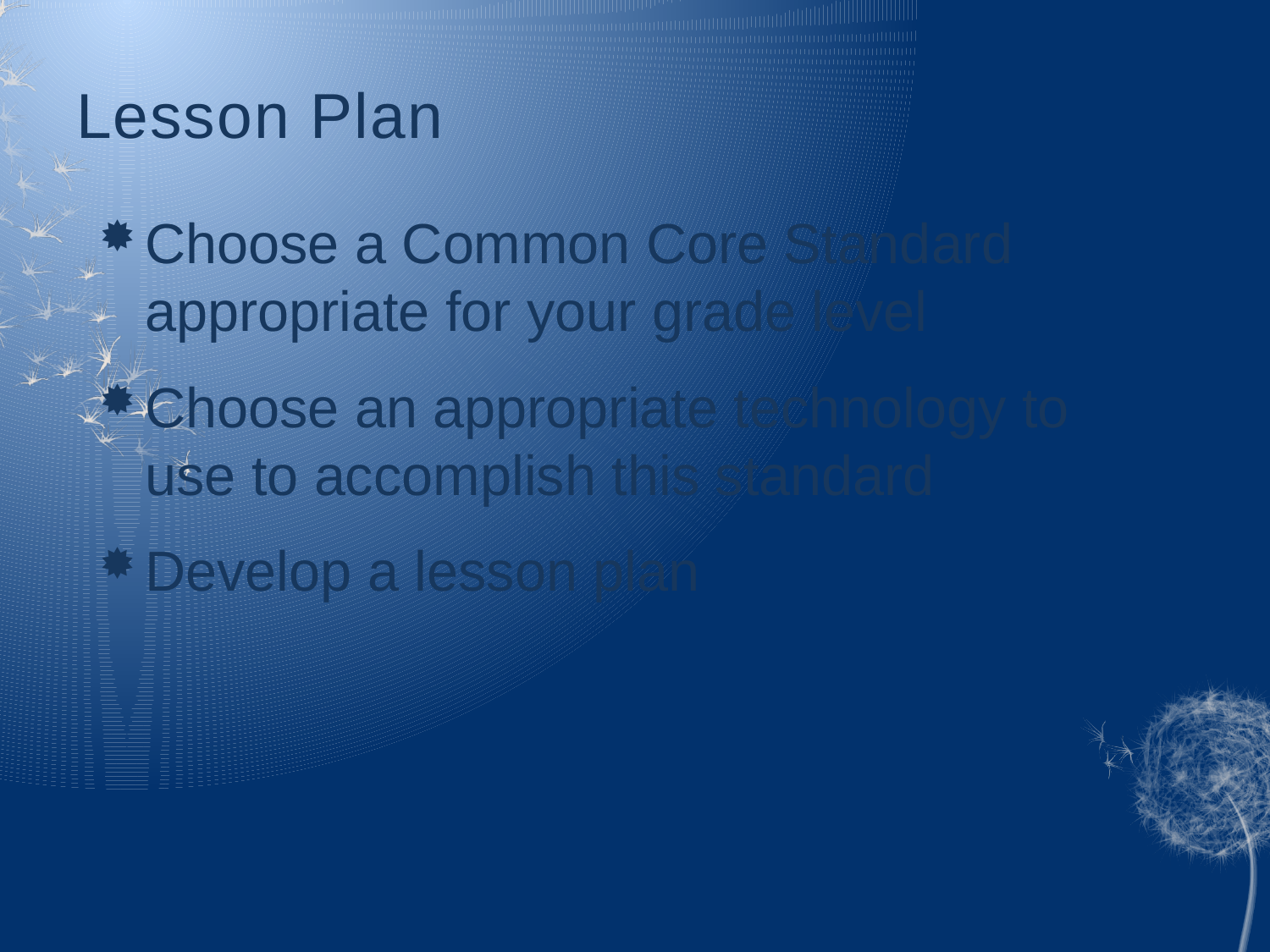

# Lesson Plan
Choose a Common Core Standard appropriate for your grade level
Choose an appropriate technology to use to accomplish this standard
Develop a lesson plan